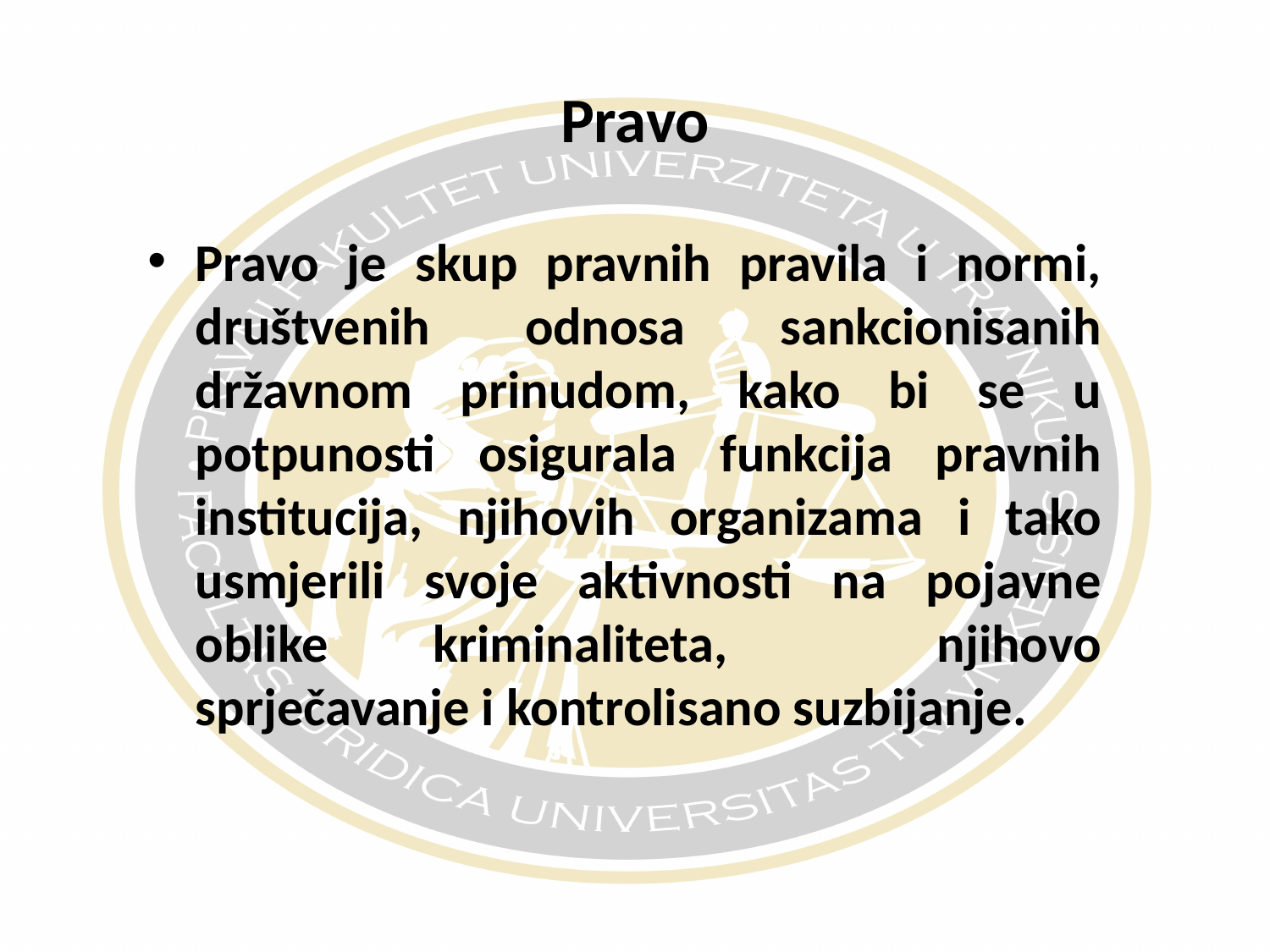

# Pravo
Pravo je skup pravnih pravila i normi, društvenih odnosa sankcionisanih državnom prinudom, kako bi se u potpunosti osigurala funkcija pravnih institucija, njihovih organizama i tako usmjerili svoje aktivnosti na pojavne oblike kriminaliteta,  njihovo sprječavanje i kontrolisano suzbijanje.